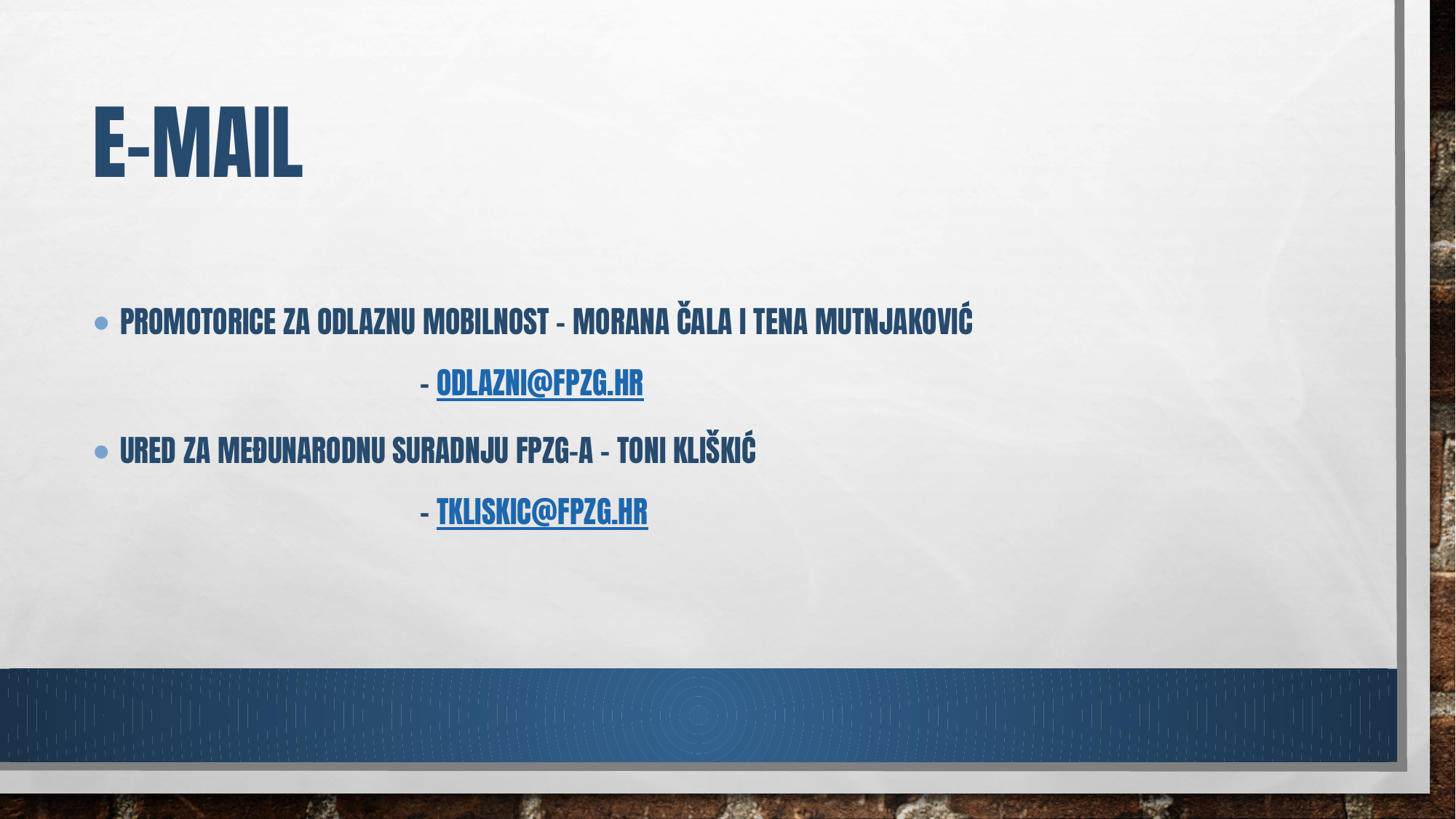

# E-mail
Promotorice za odlaznu mobilnost – Morana Čala i Tena Mutnjaković
			- odlazni@fpzg.hr
Ured za međunarodnu suradnju FPZG-a – Toni Kliškić
			- tkliskic@fpzg.hr